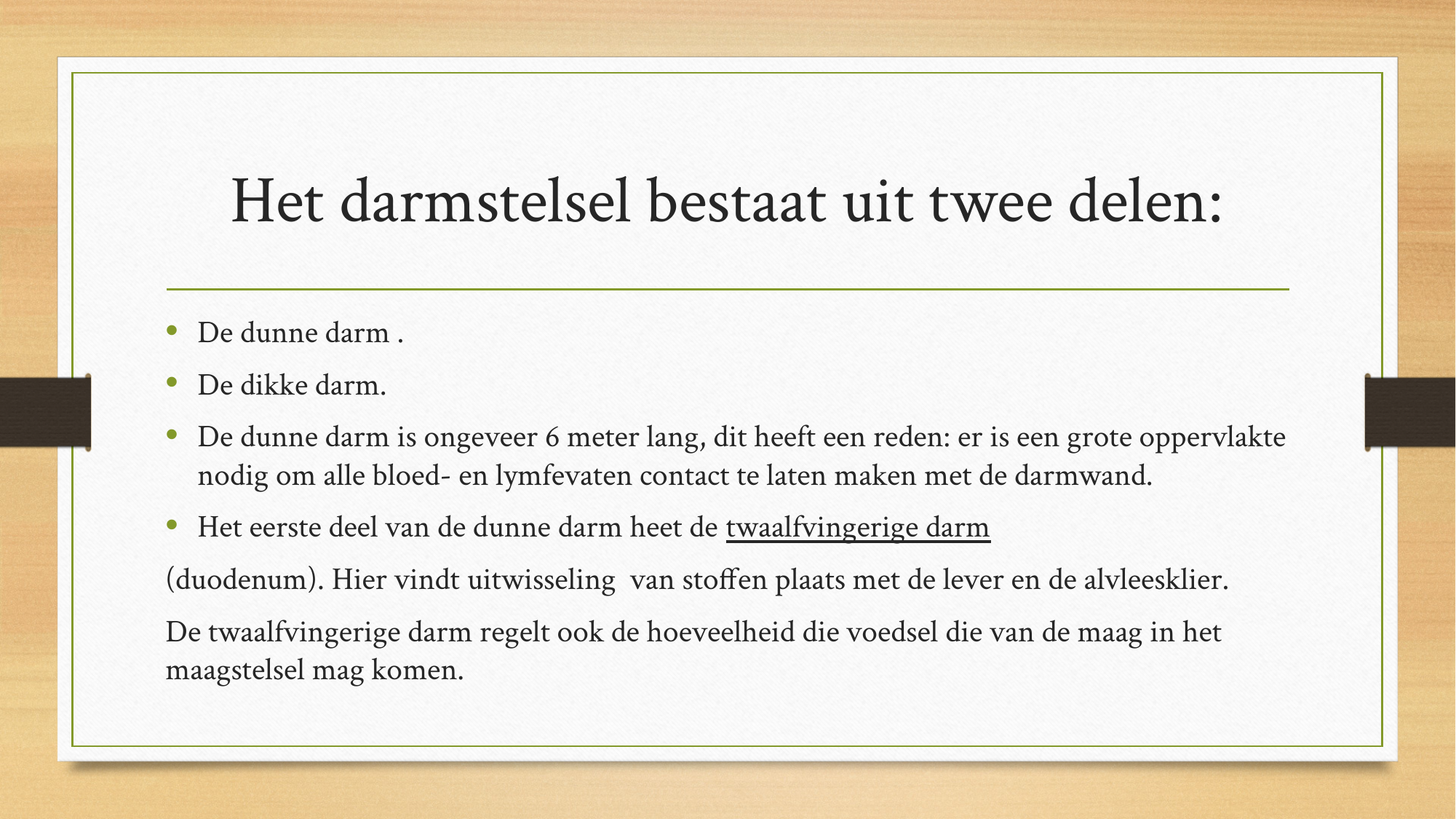

# Het darmstelsel bestaat uit twee delen:
De dunne darm .
De dikke darm.
De dunne darm is ongeveer 6 meter lang, dit heeft een reden: er is een grote oppervlakte nodig om alle bloed- en lymfevaten contact te laten maken met de darmwand.
Het eerste deel van de dunne darm heet de twaalfvingerige darm
(duodenum). Hier vindt uitwisseling  van stoffen plaats met de lever en de alvleesklier.
De twaalfvingerige darm regelt ook de hoeveelheid die voedsel die van de maag in het maagstelsel mag komen.